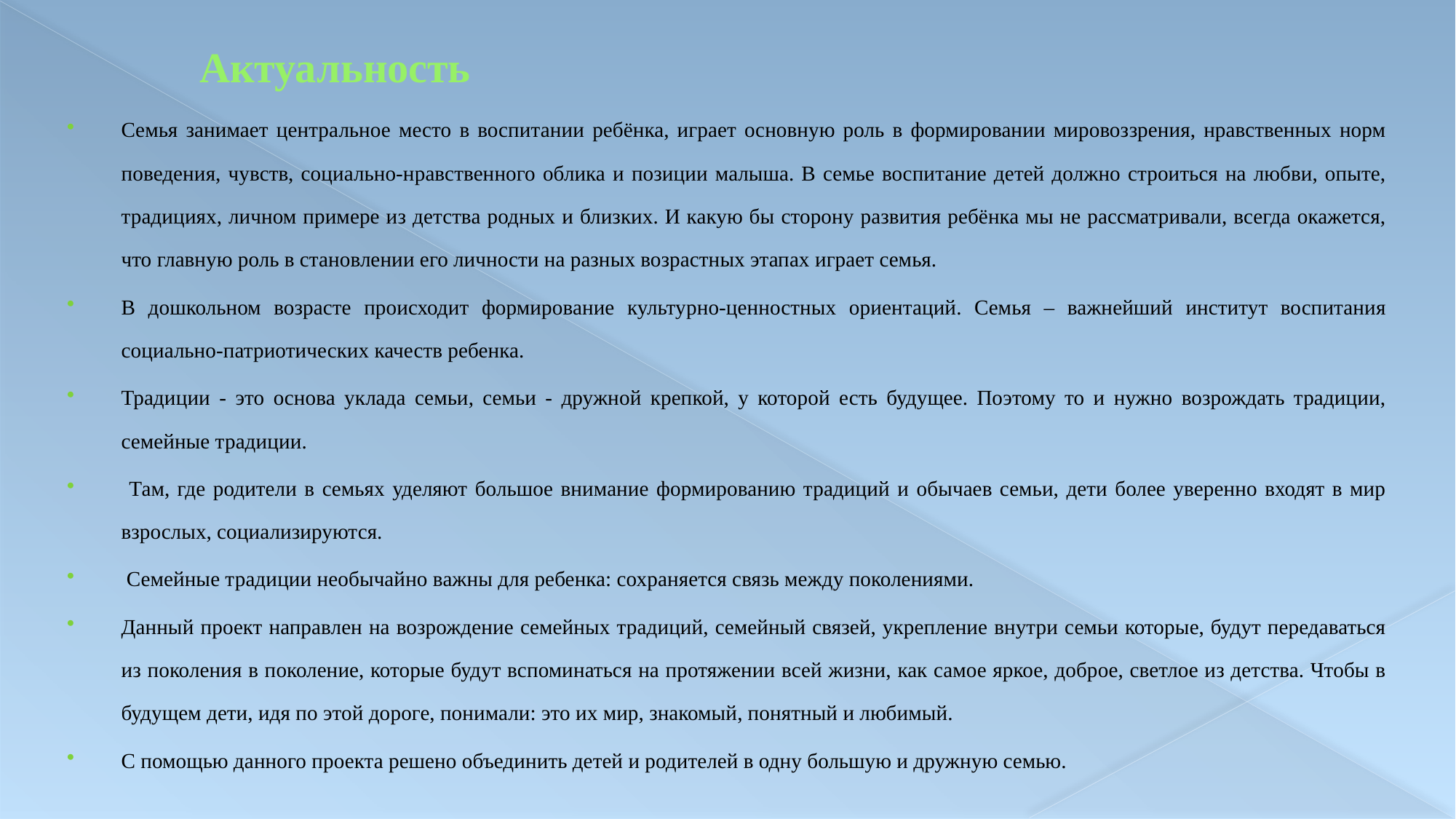

# Актуальность
Семья занимает центральное место в воспитании ребёнка, играет основную роль в формировании мировоззрения, нравственных норм поведения, чувств, социально-нравственного облика и позиции малыша. В семье воспитание детей должно строиться на любви, опыте, традициях, личном примере из детства родных и близких. И какую бы сторону развития ребёнка мы не рассматривали, всегда окажется, что главную роль в становлении его личности на разных возрастных этапах играет семья.
В дошкольном возрасте происходит формирование культурно-ценностных ориентаций. Семья – важнейший институт воспитания социально-патриотических качеств ребенка.
Традиции - это основа уклада семьи, семьи - дружной крепкой, у которой есть будущее. Поэтому то и нужно возрождать традиции, семейные традиции.
 Там, где родители в семьях уделяют большое внимание формированию традиций и обычаев семьи, дети более уверенно входят в мир взрослых, социализируются.
 Семейные традиции необычайно важны для ребенка: сохраняется связь между поколениями.
Данный проект направлен на возрождение семейных традиций, семейный связей, укрепление внутри семьи которые, будут передаваться из поколения в поколение, которые будут вспоминаться на протяжении всей жизни, как самое яркое, доброе, светлое из детства. Чтобы в будущем дети, идя по этой дороге, понимали: это их мир, знакомый, понятный и любимый.
С помощью данного проекта решено объединить детей и родителей в одну большую и дружную семью.